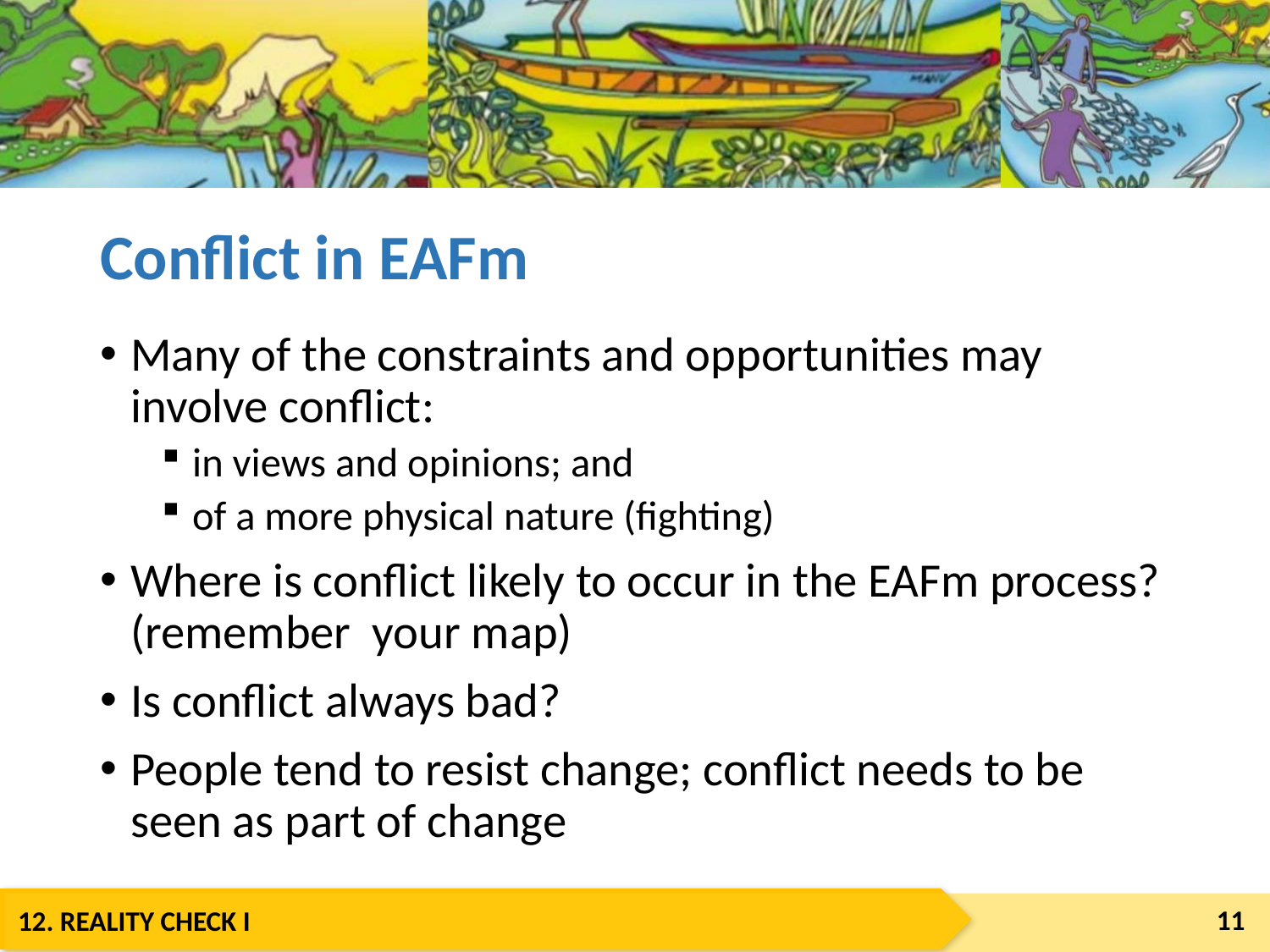

# Conflict in EAFm
Many of the constraints and opportunities may involve conflict:
in views and opinions; and
of a more physical nature (fighting)
Where is conflict likely to occur in the EAFm process? (remember  your map)
Is conflict always bad?
People tend to resist change; conflict needs to be seen as part of change

11